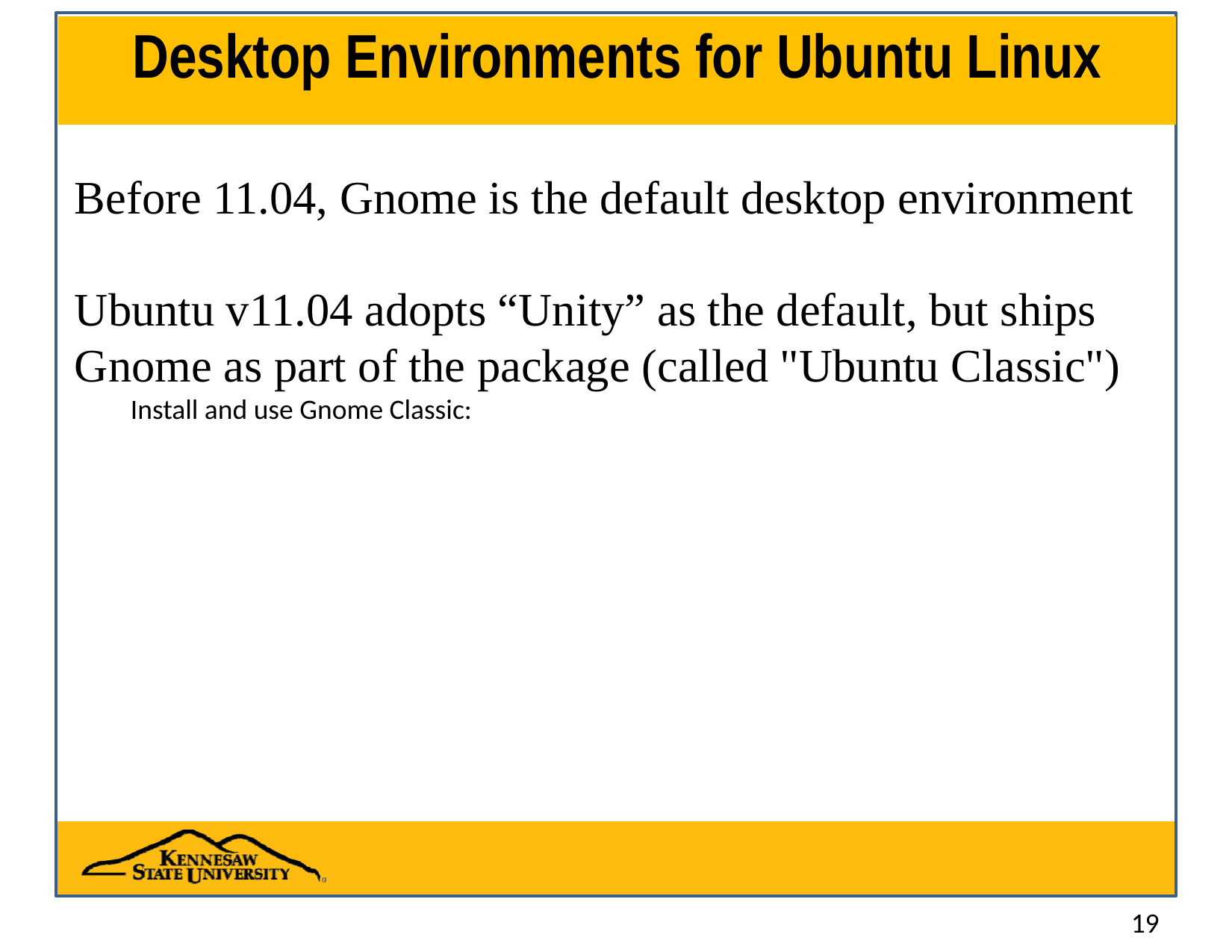

# Desktop Environments for Ubuntu Linux
Before 11.04, Gnome is the default desktop environment

Ubuntu v11.04 adopts “Unity” as the default, but ships Gnome as part of the package (called "Ubuntu Classic")
Install and use Gnome Classic: